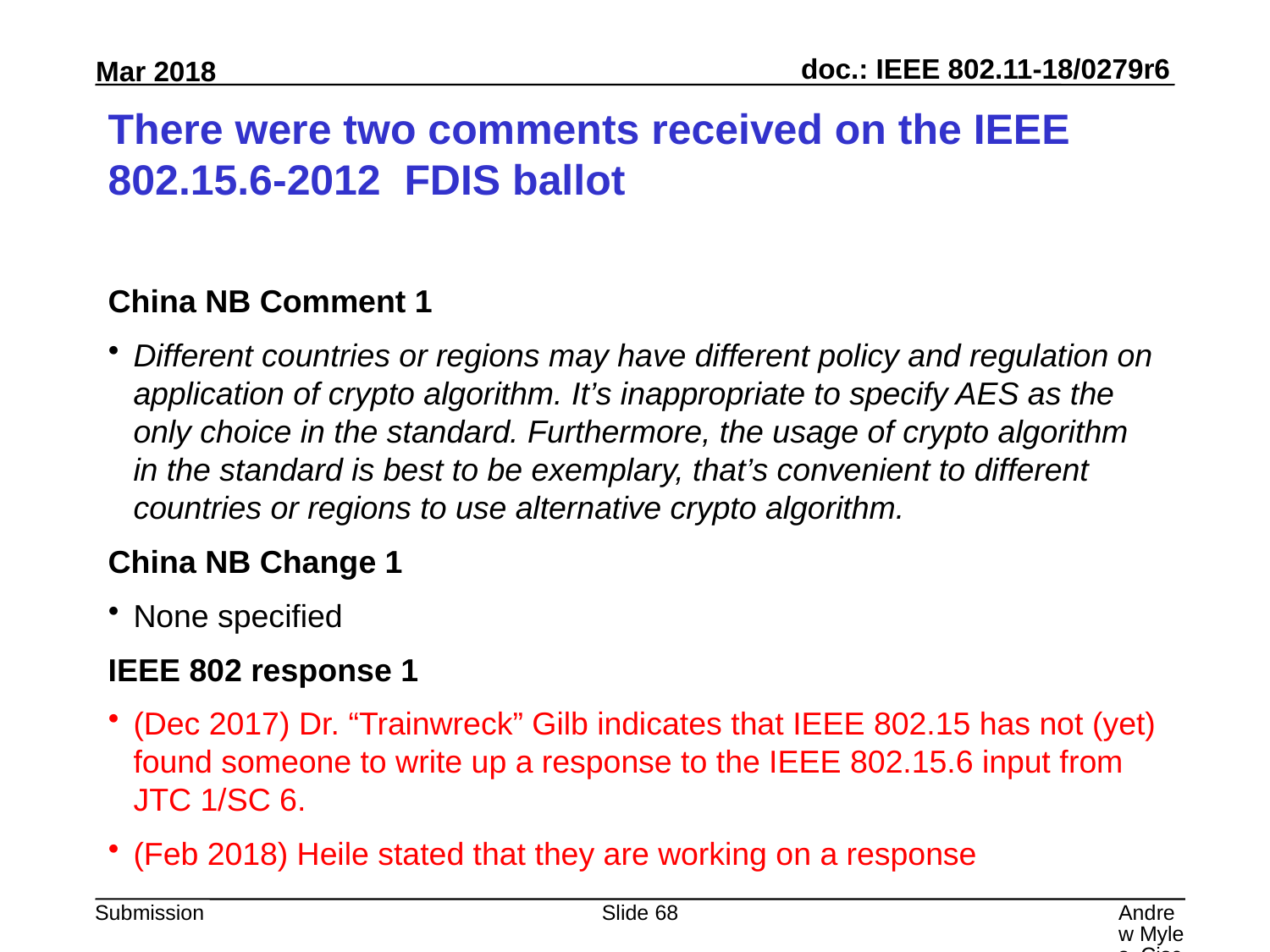

# There were two comments received on the IEEE 802.15.6-2012  FDIS ballot
China NB Comment 1
Different countries or regions may have different policy and regulation on application of crypto algorithm. It’s inappropriate to specify AES as the only choice in the standard. Furthermore, the usage of crypto algorithm in the standard is best to be exemplary, that’s convenient to different countries or regions to use alternative crypto algorithm.
China NB Change 1
None specified
IEEE 802 response 1
(Dec 2017) Dr. “Trainwreck” Gilb indicates that IEEE 802.15 has not (yet) found someone to write up a response to the IEEE 802.15.6 input from JTC 1/SC 6.
(Feb 2018) Heile stated that they are working on a response
Slide 68
Andrew Myles, Cisco